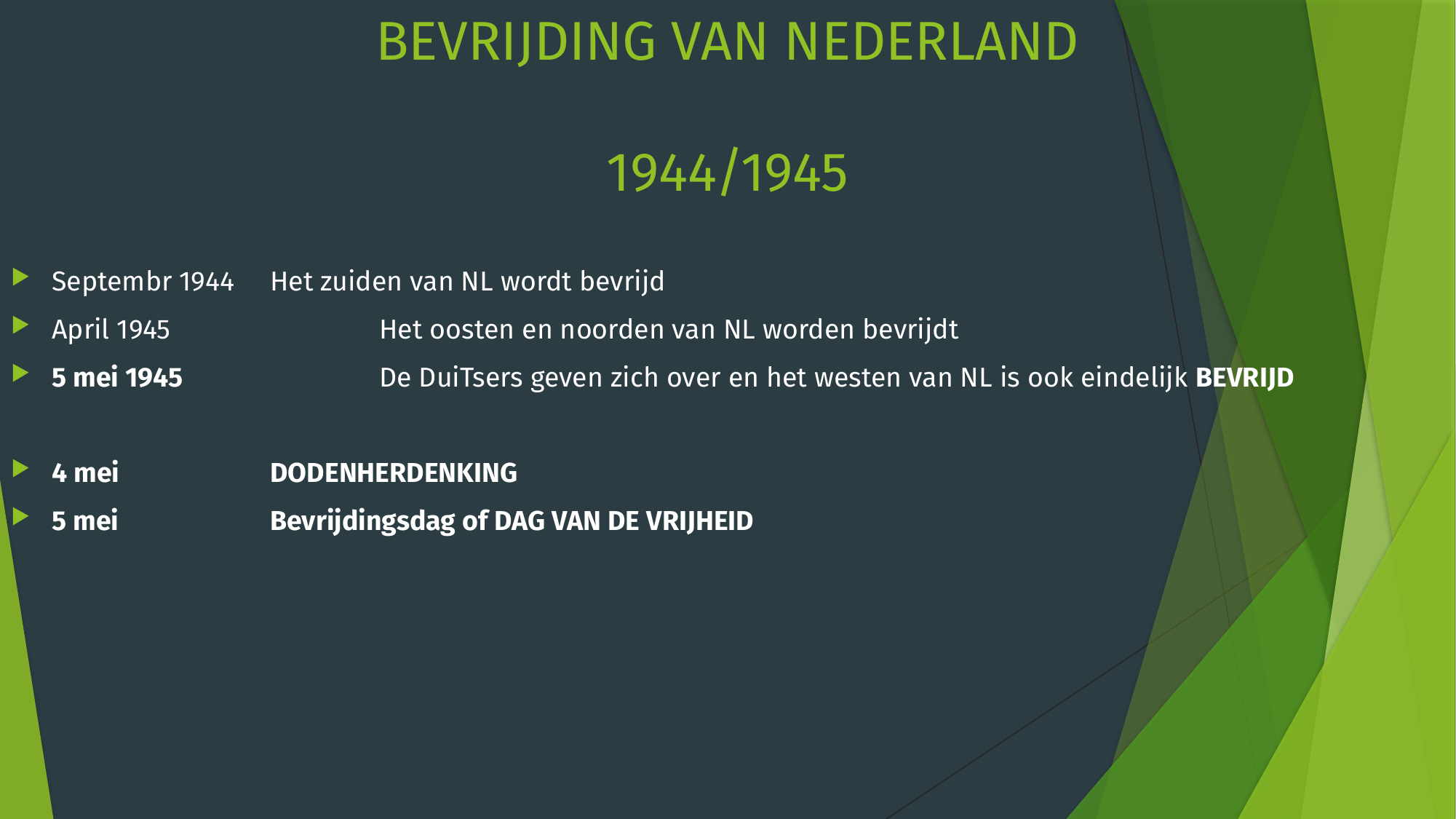

# BEVRIJDING VAN NEDERLAND 1944/1945
Septembr 1944	Het zuiden van NL wordt bevrijd
April 1945		Het oosten en noorden van NL worden bevrijdt
5 mei 1945		De DuiTsers geven zich over en het westen van NL is ook eindelijk BEVRIJD

4 mei 		DODENHERDENKING
5 mei		Bevrijdingsdag of DAG VAN DE VRIJHEID